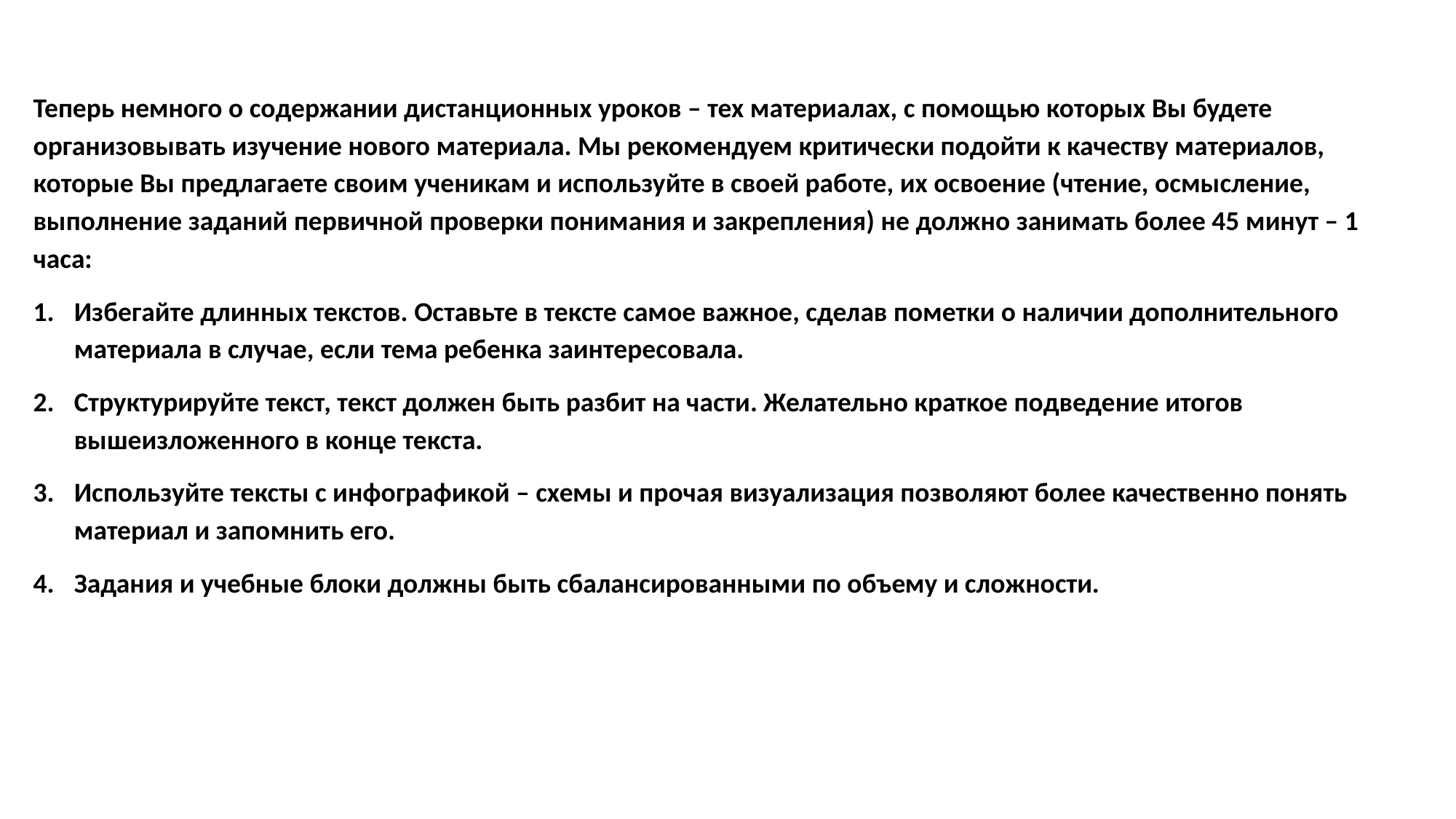

Теперь немного о содержании дистанционных уроков – тех материалах, с помощью которых Вы будете организовывать изучение нового материала. Мы рекомендуем критически подойти к качеству материалов, которые Вы предлагаете своим ученикам и используйте в своей работе, их освоение (чтение, осмысление, выполнение заданий первичной проверки понимания и закрепления) не должно занимать более 45 минут – 1 часа:
Избегайте длинных текстов. Оставьте в тексте самое важное, сделав пометки о наличии дополнительного материала в случае, если тема ребенка заинтересовала.
Структурируйте текст, текст должен быть разбит на части. Желательно краткое подведение итогов вышеизложенного в конце текста.
Используйте тексты с инфографикой – схемы и прочая визуализация позволяют более качественно понять материал и запомнить его.
Задания и учебные блоки должны быть сбалансированными по объему и сложности.